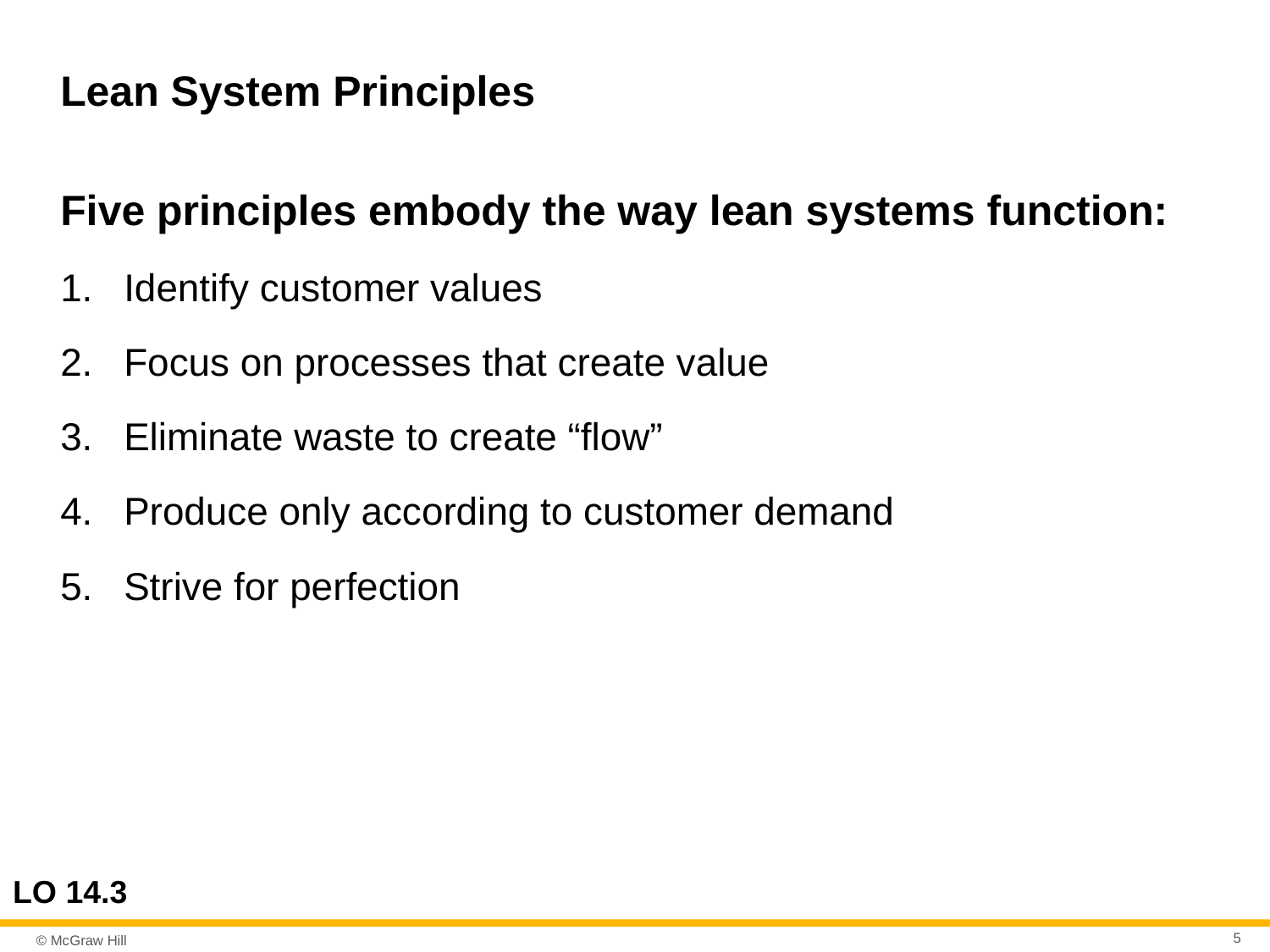

# Lean System Principles
Five principles embody the way lean systems function:
Identify customer values
Focus on processes that create value
Eliminate waste to create “flow”
Produce only according to customer demand
Strive for perfection
LO 14.3